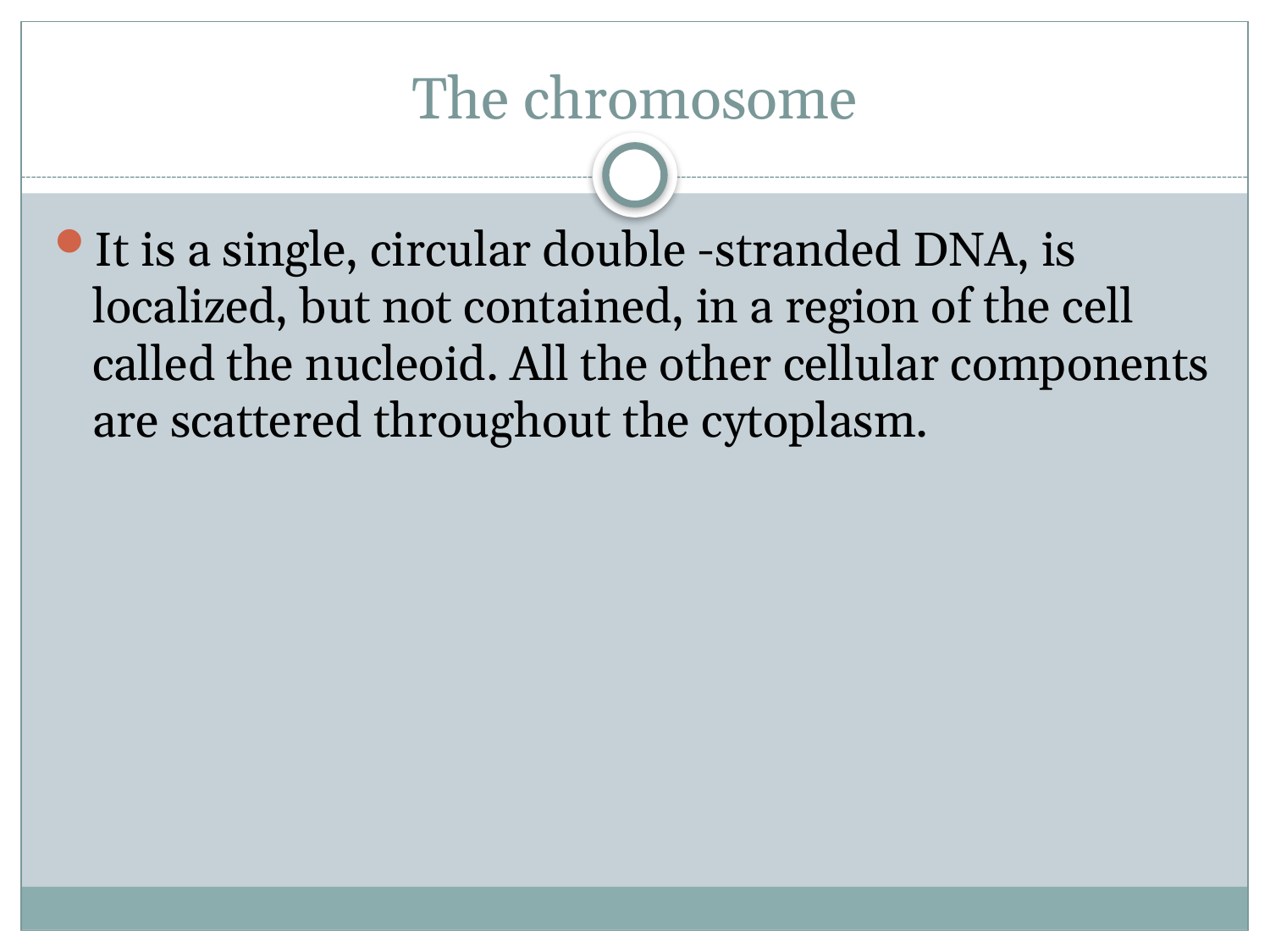

# The chromosome
It is a single, circular double -stranded DNA, is localized, but not contained, in a region of the cell called the nucleoid. All the other cellular components are scattered throughout the cytoplasm.